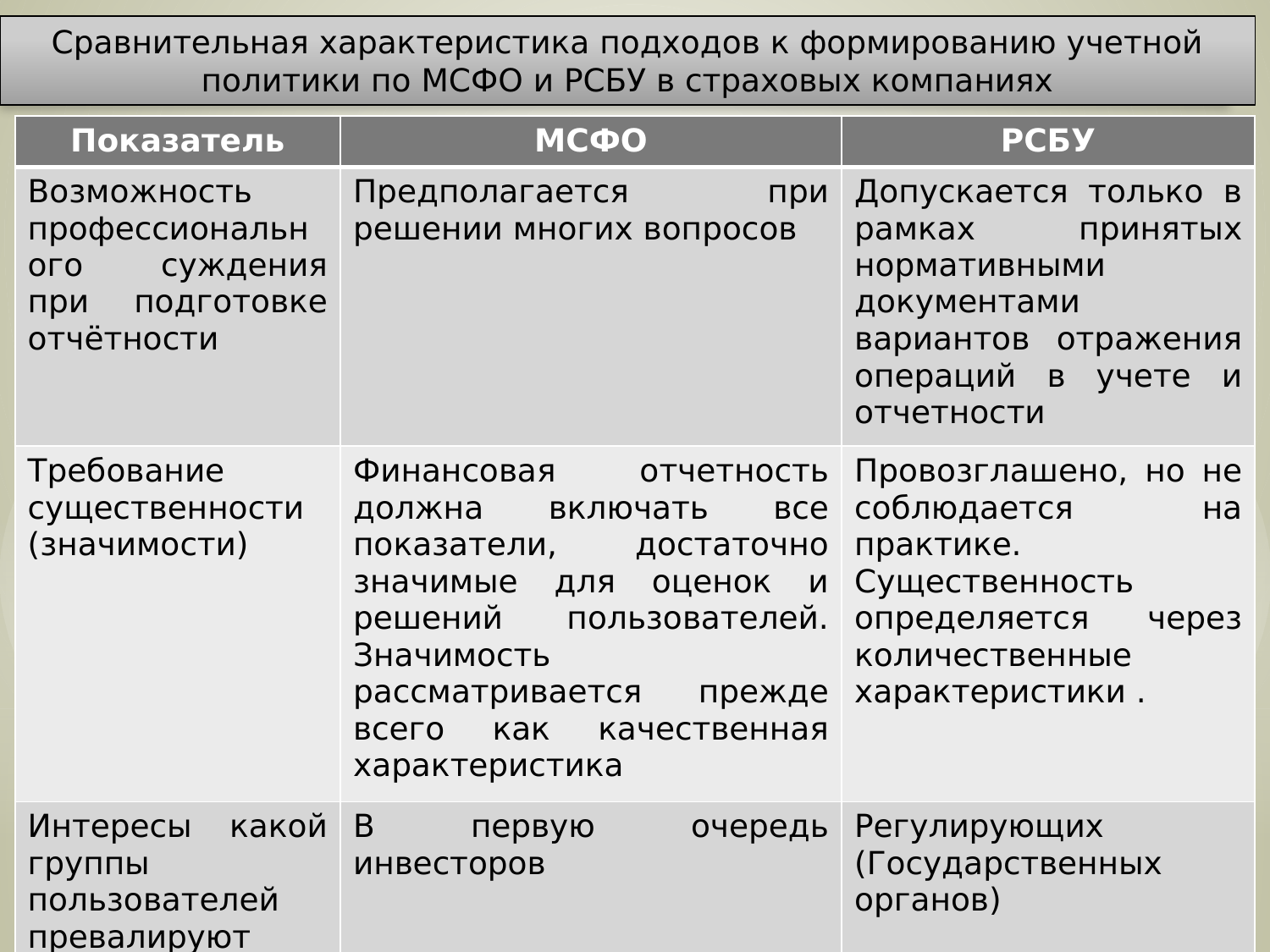

Сравнительная характеристика подходов к формированию учетной политики по МСФО и РСБУ в страховых компаниях
| Показатель | МСФО | РСБУ |
| --- | --- | --- |
| Возможность профессионального суждения при подготовке отчётности | Предполагается при решении многих вопросов | Допускается только в рамках принятых нормативными документами вариантов отражения операций в учете и отчетности |
| Требование существенности (значимости) | Финансовая отчетность должна включать все показатели, достаточно значимые для оценок и решений пользователей. Значимость рассматривается прежде всего как качественная характеристика | Провозглашено, но не соблюдается на практике. Существенность определяется через количественные характеристики . |
| Интересы какой группы пользователей превалируют | В первую очередь инвесторов | Регулирующих (Государственных органов) |